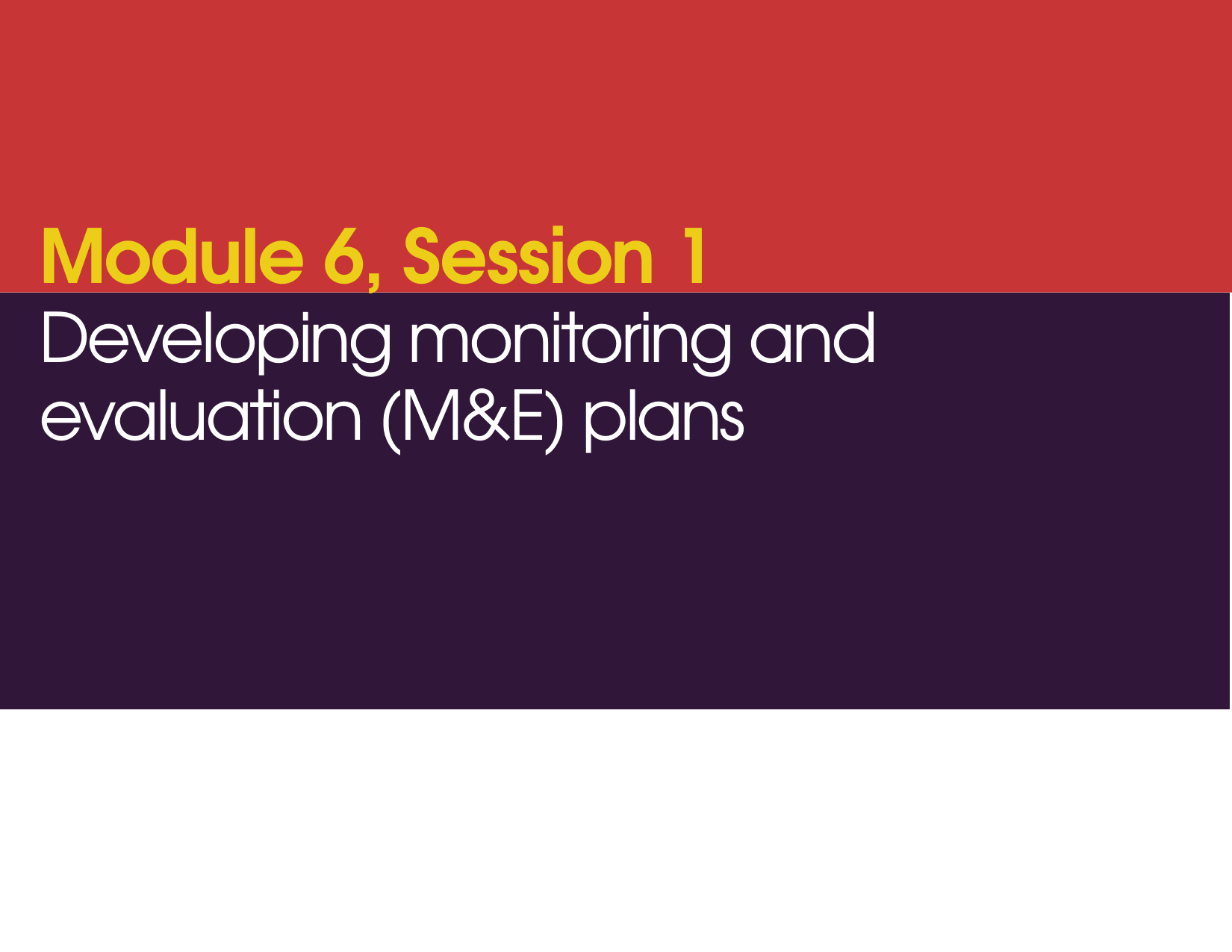

Module 6, Session 1
Developing monitoring and evaluation (M&E) plans